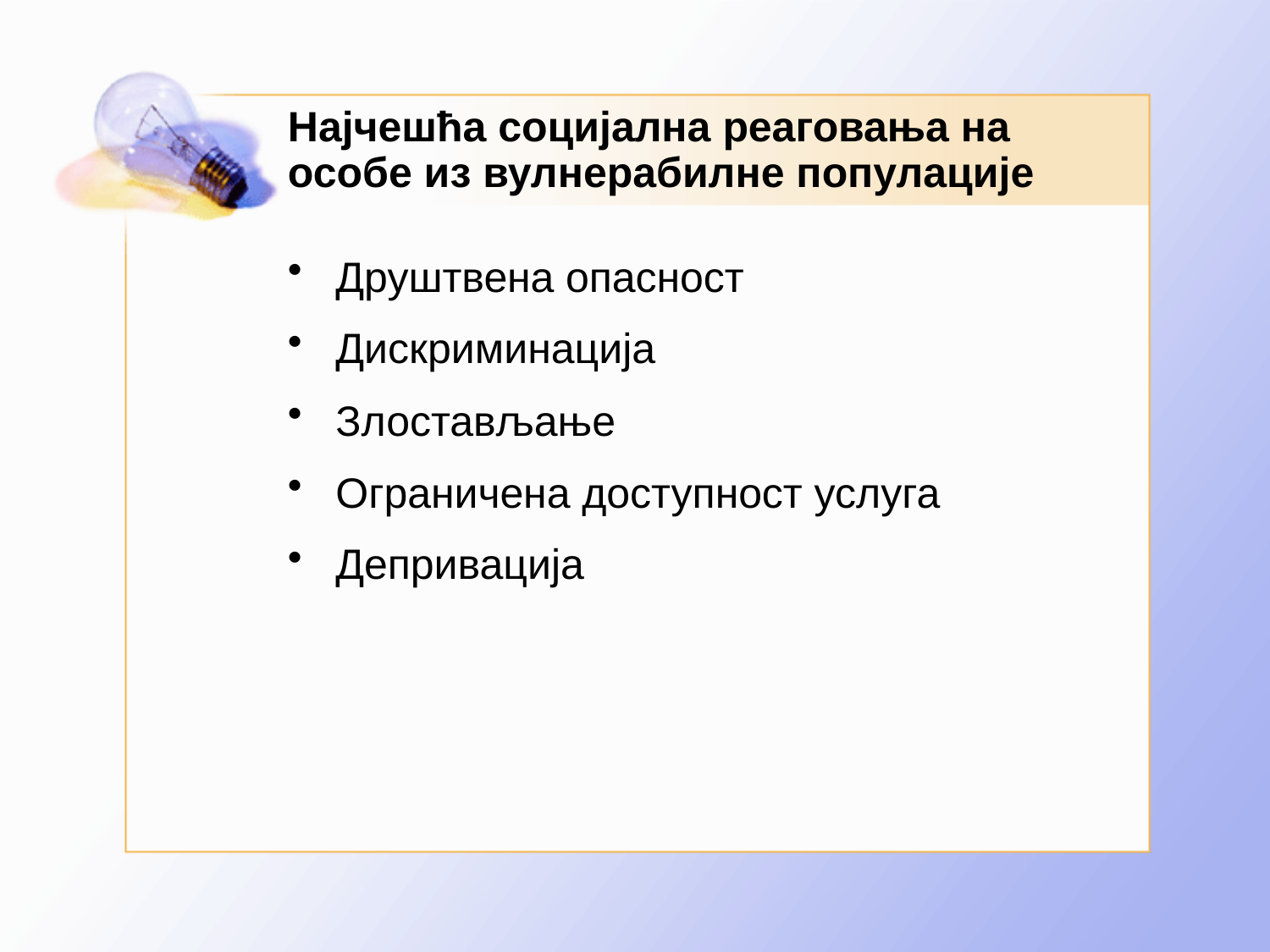

# Најчешћа социјална реаговања на особе из вулнерабилне популације
Друштвена опасност
Дискриминација
Злостављање
Ограничена доступност услуга
Депривација